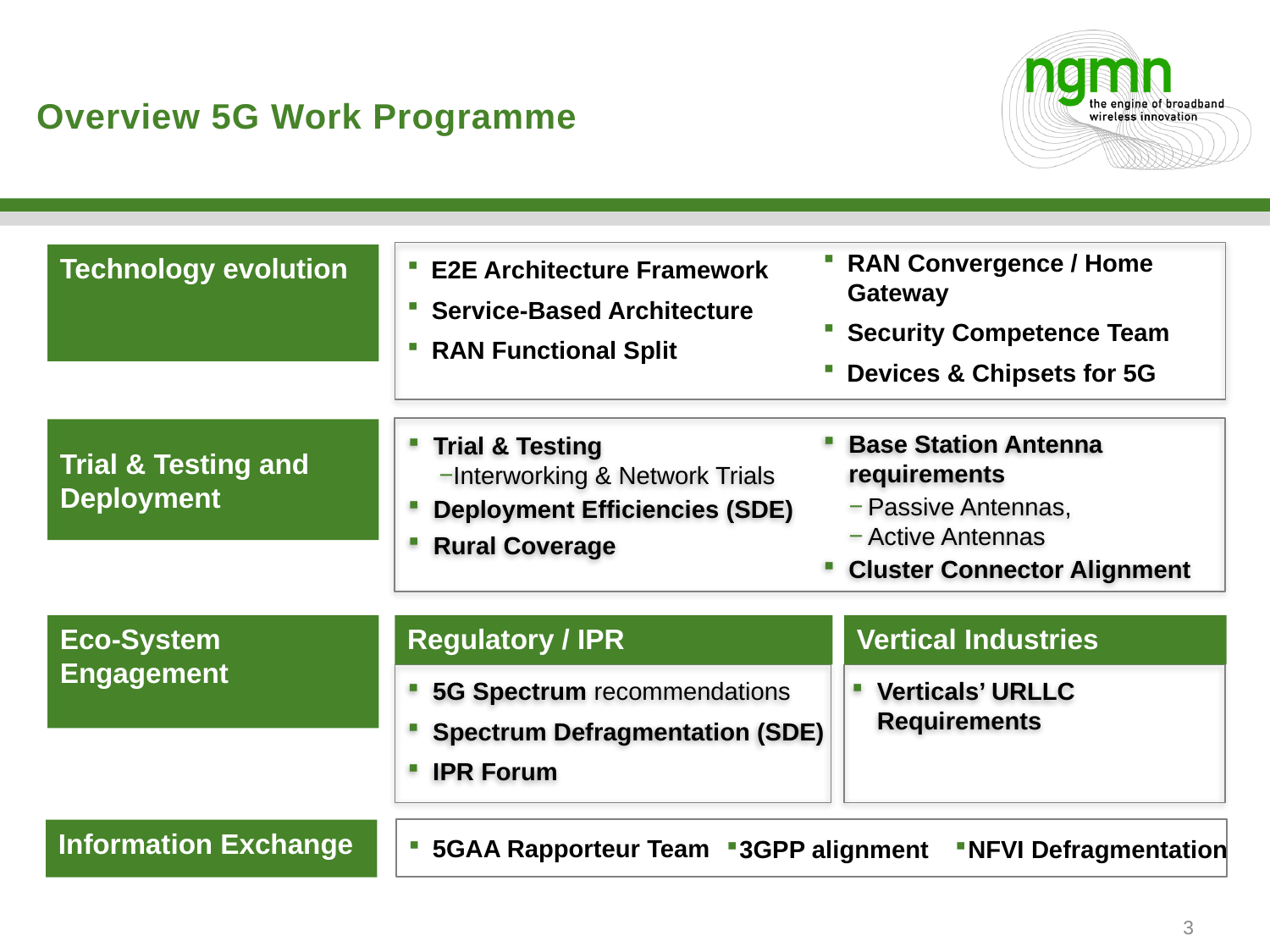

# Overview 5G Work Programme
RAN Convergence / Home Gateway
Security Competence Team
Devices & Chipsets for 5G

Technology evolution
E2E Architecture Framework
Service-Based Architecture
RAN Functional Split
Base Station Antenna requirements
Passive Antennas,
Active Antennas
Cluster Connector Alignment

Trial & Testing and  Deployment
Trial & Testing
Interworking & Network Trials
Deployment Efficiencies (SDE)
Rural Coverage

Eco-System Engagement
Regulatory / IPR
Vertical Industries
5G Spectrum recommendations
Spectrum Defragmentation (SDE)
IPR Forum
Verticals’ URLLC Requirements

5GAA Rapporteur Team
Information Exchange
3GPP alignment
NFVI Defragmentation
3